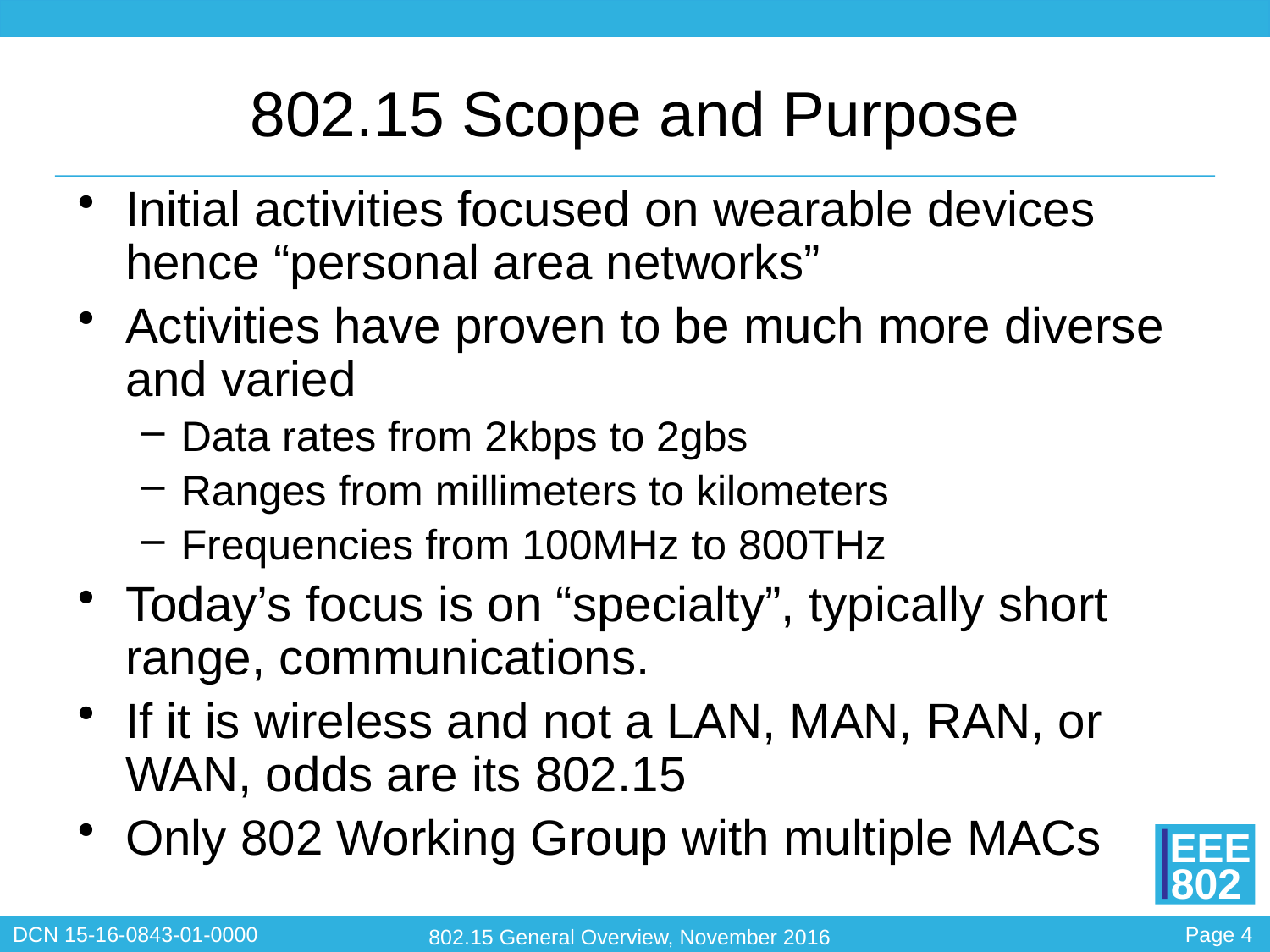

# 802.15 Scope and Purpose
Initial activities focused on wearable devices hence “personal area networks”
Activities have proven to be much more diverse and varied
Data rates from 2kbps to 2gbs
Ranges from millimeters to kilometers
Frequencies from 100MHz to 800THz
Today’s focus is on “specialty”, typically short range, communications.
If it is wireless and not a LAN, MAN, RAN, or WAN, odds are its 802.15
Only 802 Working Group with multiple MACs